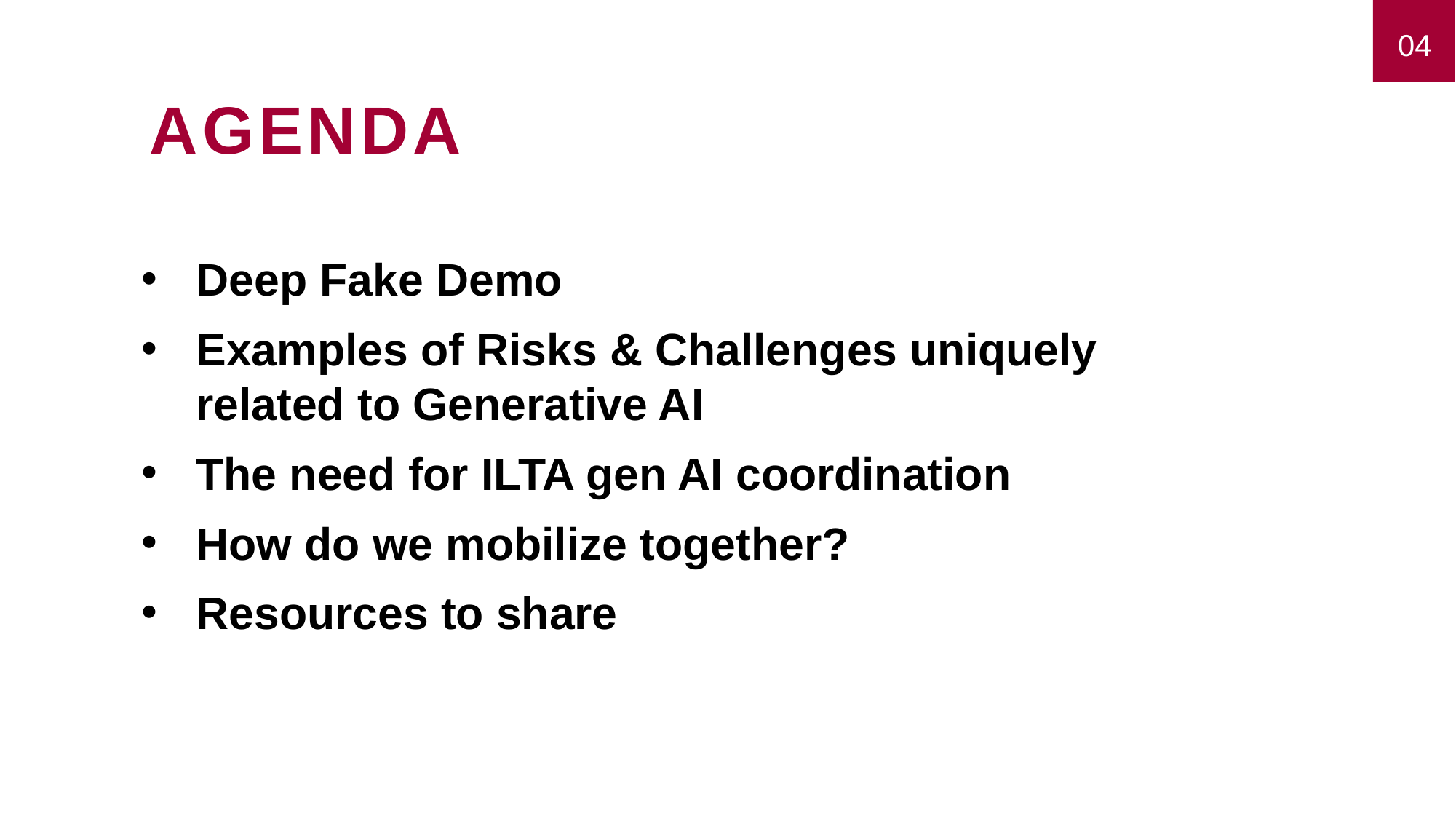

04
AGENDA
Deep Fake Demo
Examples of Risks & Challenges uniquely related to Generative AI
The need for ILTA gen AI coordination
How do we mobilize together?
Resources to share